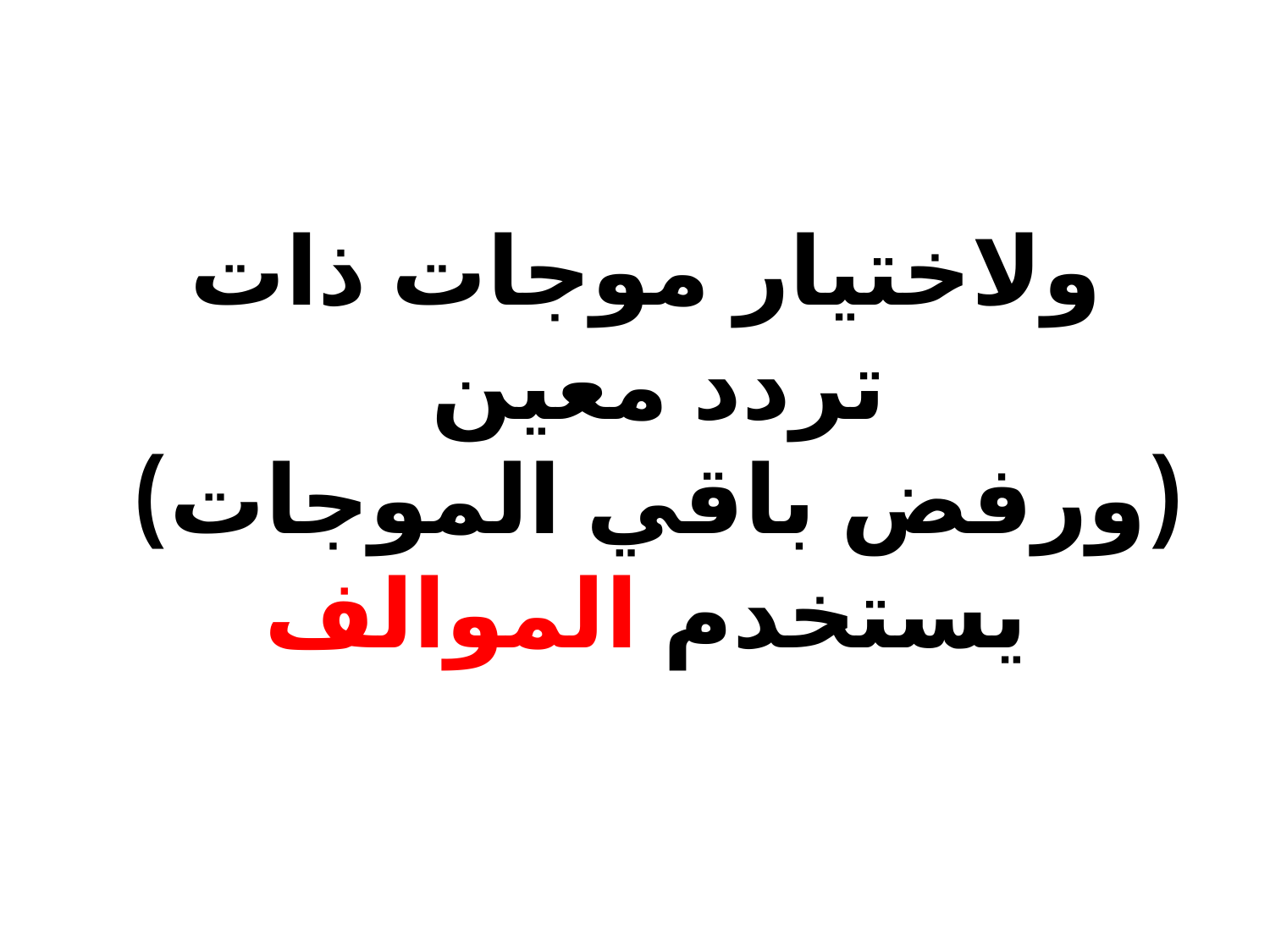

# ولاختيار موجات ذات تردد معين (ورفض باقي الموجات) يستخدم الموالف